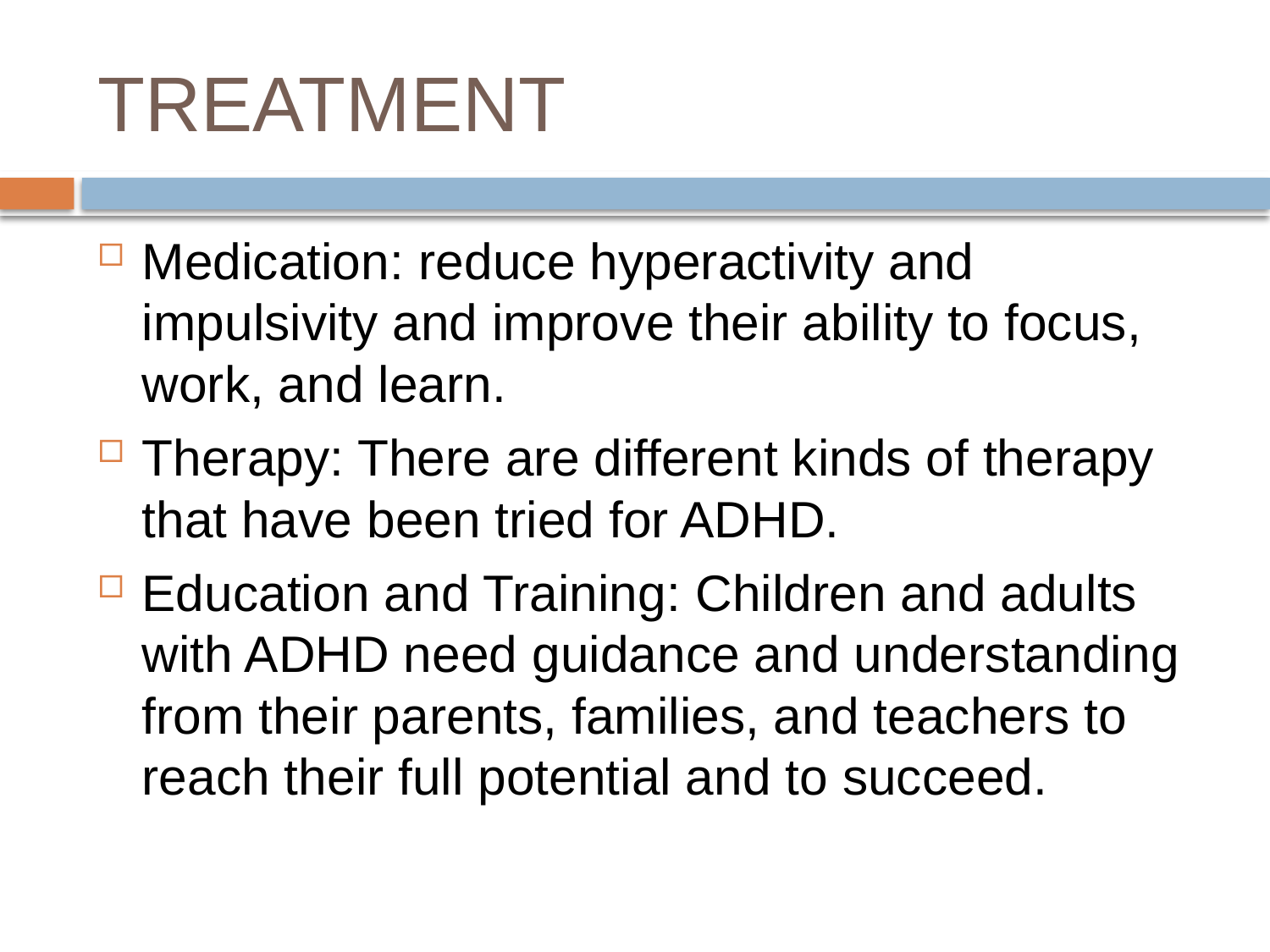

# TREATMENT
Medication: reduce hyperactivity and impulsivity and improve their ability to focus, work, and learn.
Therapy: There are different kinds of therapy that have been tried for ADHD.
Education and Training: Children and adults with ADHD need guidance and understanding from their parents, families, and teachers to reach their full potential and to succeed.